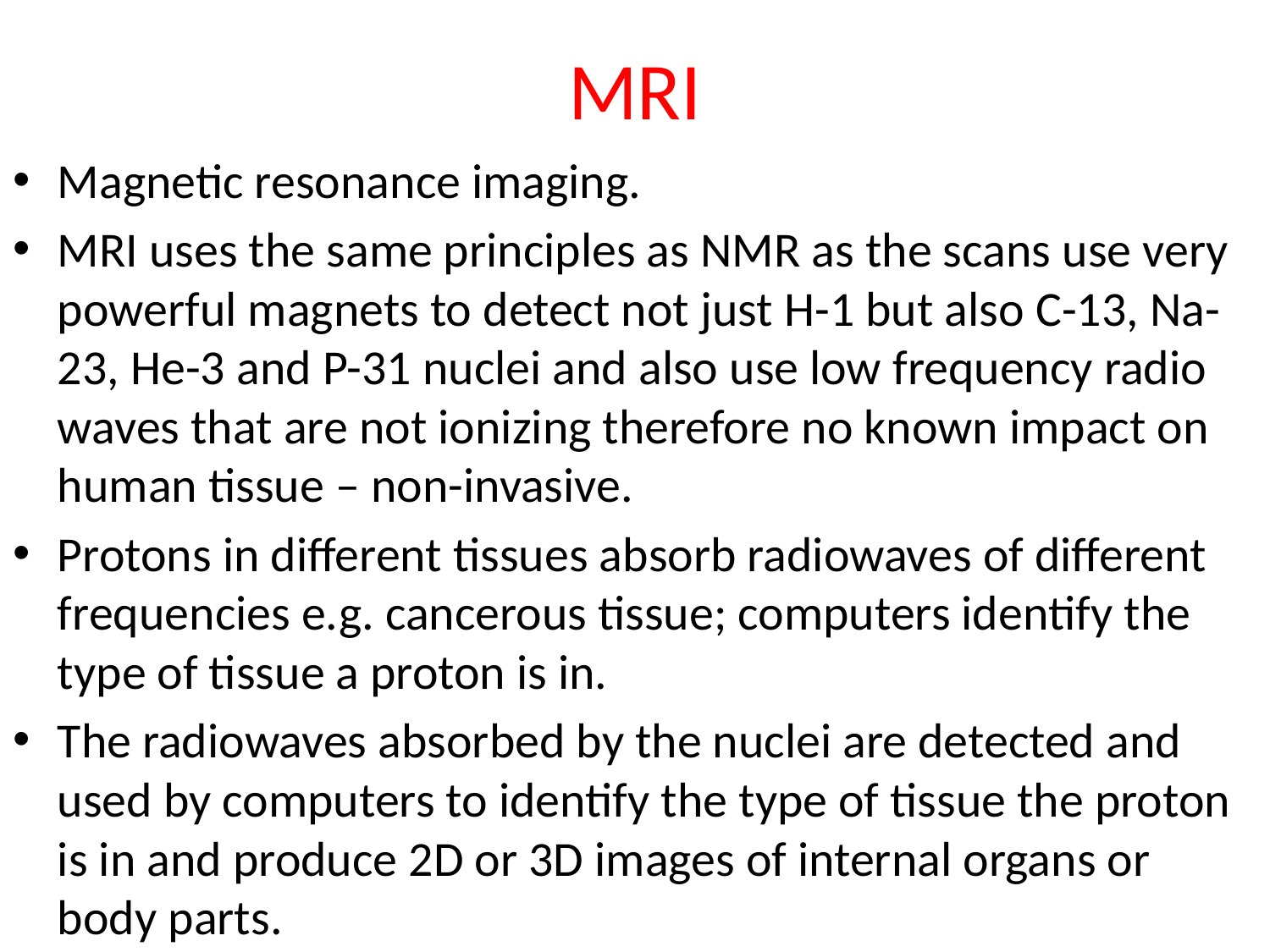

# MRI
Magnetic resonance imaging.
MRI uses the same principles as NMR as the scans use very powerful magnets to detect not just H-1 but also C-13, Na-23, He-3 and P-31 nuclei and also use low frequency radio waves that are not ionizing therefore no known impact on human tissue – non-invasive.
Protons in different tissues absorb radiowaves of different frequencies e.g. cancerous tissue; computers identify the type of tissue a proton is in.
The radiowaves absorbed by the nuclei are detected and used by computers to identify the type of tissue the proton is in and produce 2D or 3D images of internal organs or body parts.